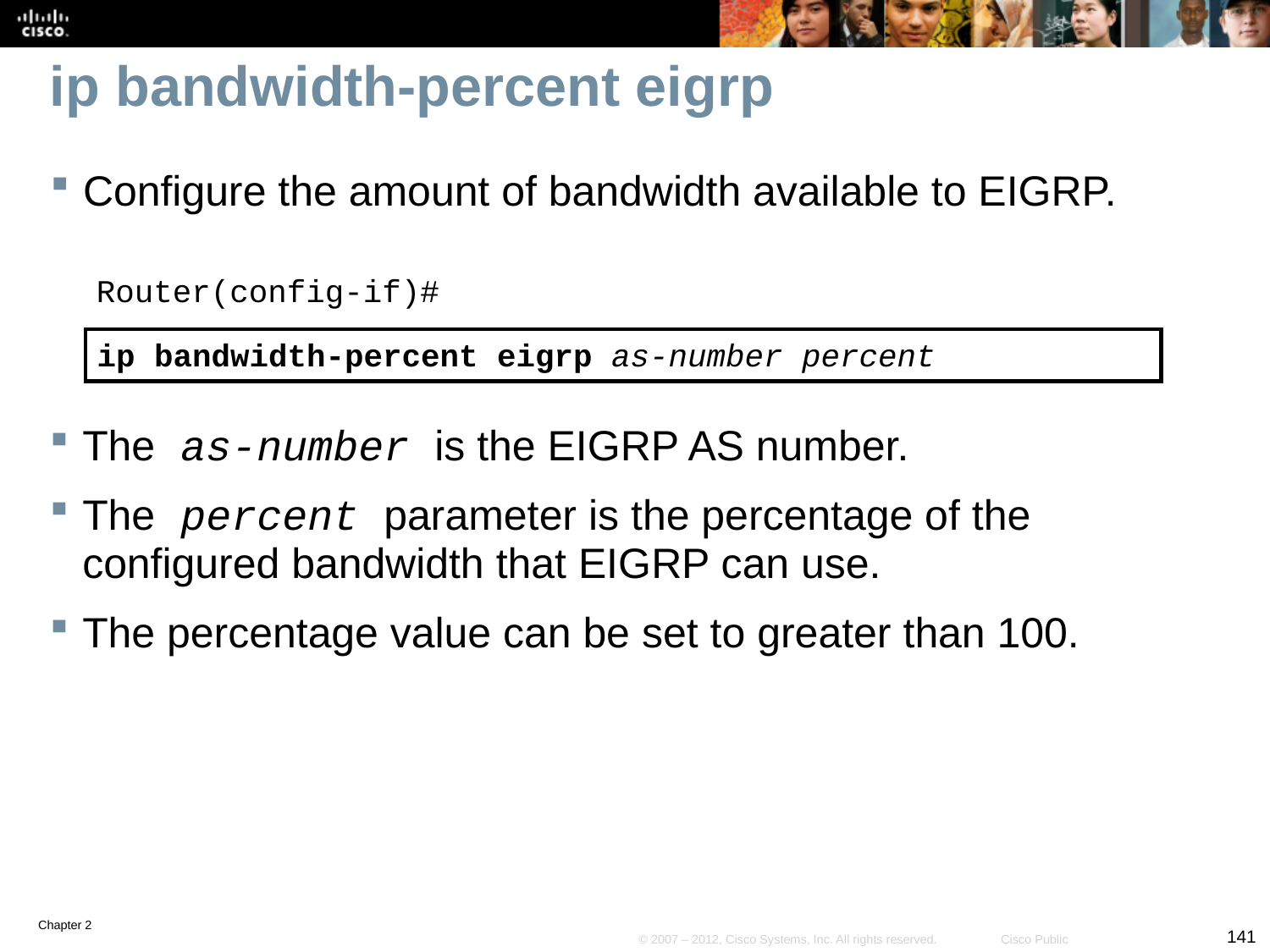

# ip bandwidth-percent eigrp
Configure the amount of bandwidth available to EIGRP.
Router(config-if)#
ip bandwidth-percent eigrp as-number percent
The as-number is the EIGRP AS number.
The percent parameter is the percentage of the configured bandwidth that EIGRP can use.
The percentage value can be set to greater than 100.